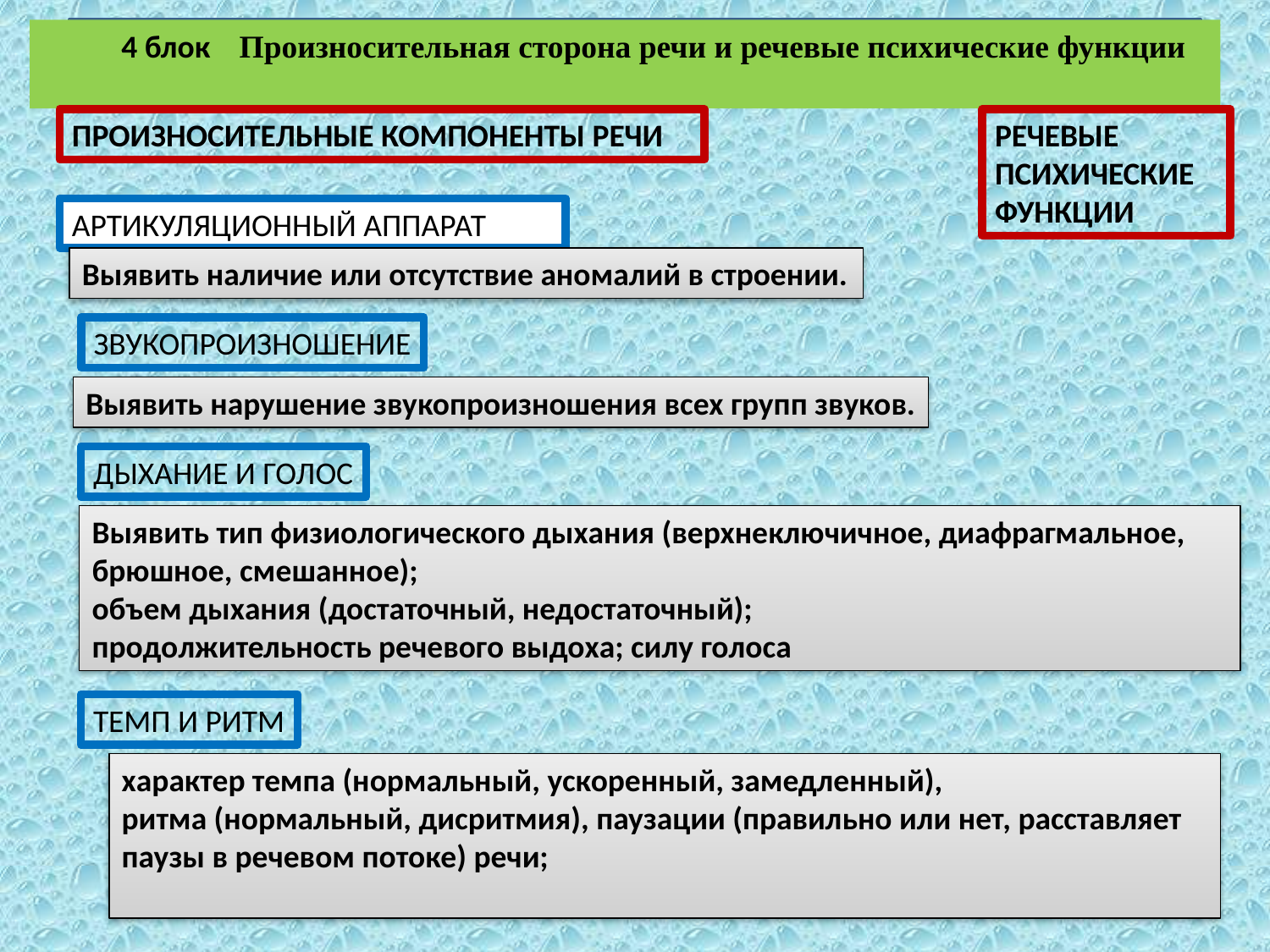

1111 б22
           4 блок    Произносительная сторона речи и речевые психические функции

ПРОИЗНОСИТЕЛЬНЫЕ КОМПОНЕНТЫ РЕЧИ
РЕЧЕВЫЕ ПСИХИЧЕСКИЕ ФУНКЦИИ
1111 б22
АРТИКУЛЯЦИОННЫЙ АППАРАТ

Выявить наличие или отсутствие аномалий в строении.
ЗВУКОПРОИЗНОШЕНИЕ
Выявить нарушение звукопроизношения всех групп звуков.
ДЫХАНИЕ И ГОЛОС
Выявить тип физиологического дыхания (верхнеключичное, диафрагмальное, брюшное, смешанное);
объем дыхания (достаточный, недостаточный);
продолжительность речевого выдоха; силу голоса
ТЕМП И РИТМ
характер темпа (нормальный, ускоренный, замедленный),
ритма (нормальный, дисритмия), паузации (правильно или нет, расставляет паузы в речевом потоке) речи;